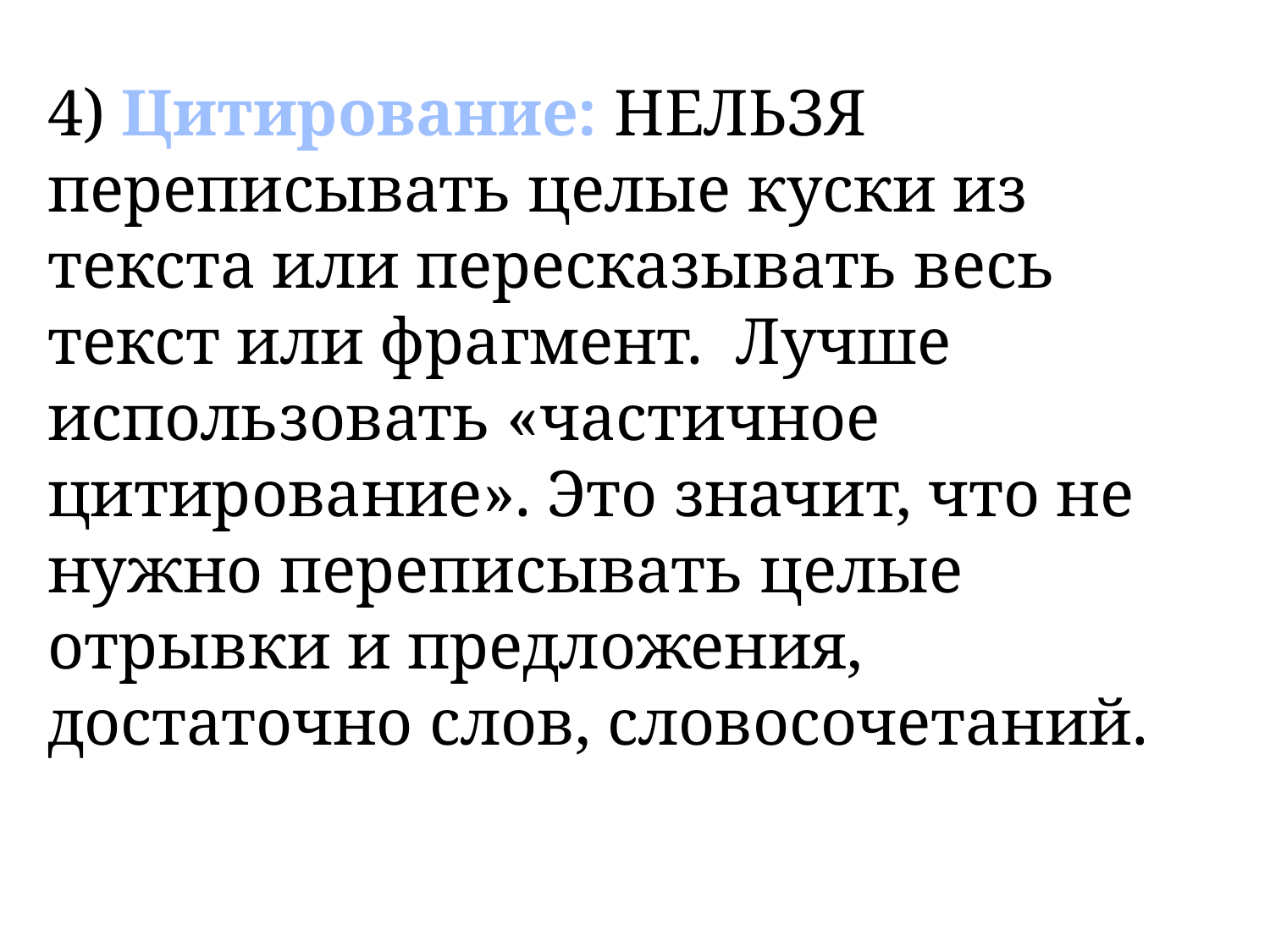

4) Цитирование: НЕЛЬЗЯ переписывать целые куски из текста или пересказывать весь текст или фрагмент.  Лучше использовать «частичное цитирование». Это значит, что не нужно переписывать целые отрывки и предложения, достаточно слов, словосочетаний.